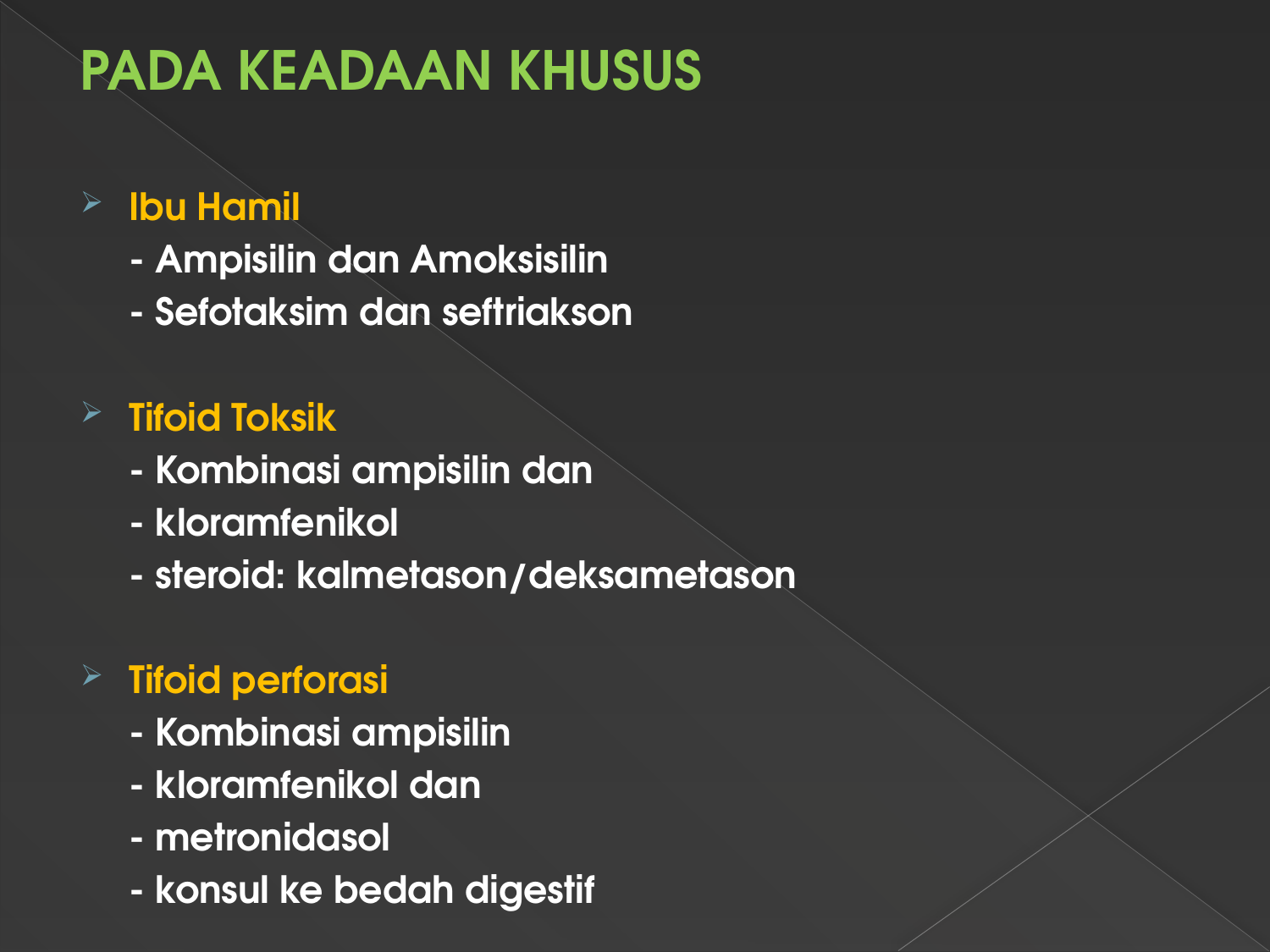

PADA KEADAAN KHUSUS

Ibu Hamil
	- Ampisilin dan Amoksisilin
	- Sefotaksim dan seftriakson

Tifoid Toksik
	- Kombinasi ampisilin dan
	- kloramfenikol
	- steroid: kalmetason/deksametason

Tifoid perforasi
	- Kombinasi ampisilin
	- kloramfenikol dan
	- metronidasol
	- konsul ke bedah digestif